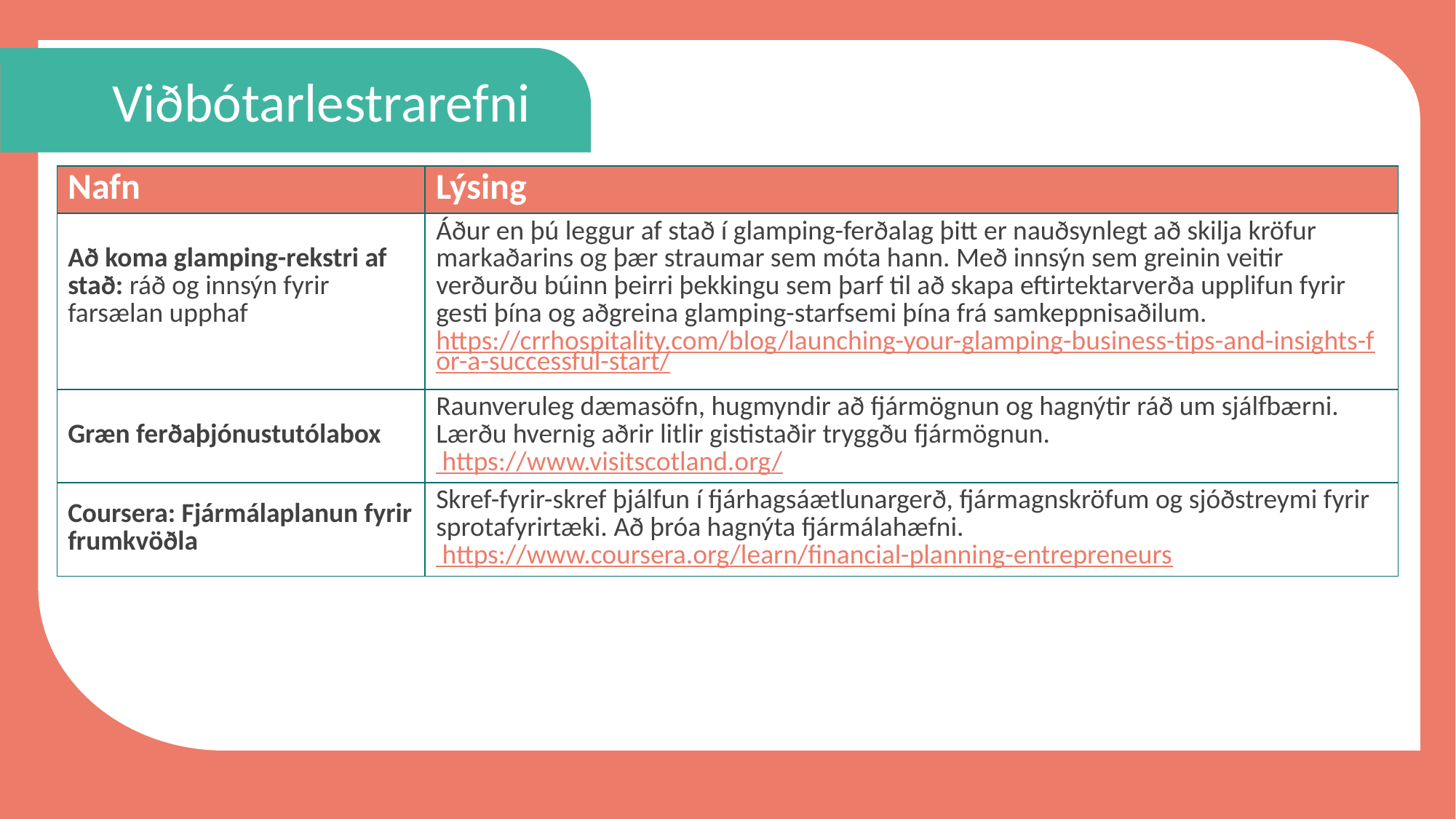

Viðbótarlestrarefni
| Nafn | Lýsing |
| --- | --- |
| Að koma glamping-rekstri af stað: ráð og innsýn fyrir farsælan upphaf | Áður en þú leggur af stað í glamping-ferðalag þitt er nauðsynlegt að skilja kröfur markaðarins og þær straumar sem móta hann. Með innsýn sem greinin veitir verðurðu búinn þeirri þekkingu sem þarf til að skapa eftirtektarverða upplifun fyrir gesti þína og aðgreina glamping-starfsemi þína frá samkeppnisaðilum. https://crrhospitality.com/blog/launching-your-glamping-business-tips-and-insights-for-a-successful-start/ |
| Græn ferðaþjónustutólabox | Raunveruleg dæmasöfn, hugmyndir að fjármögnun og hagnýtir ráð um sjálfbærni. Lærðu hvernig aðrir litlir gististaðir tryggðu fjármögnun. https://www.visitscotland.org/ |
| Coursera: Fjármálaplanun fyrir frumkvöðla | Skref-fyrir-skref þjálfun í fjárhagsáætlunargerð, fjármagnskröfum og sjóðstreymi fyrir sprotafyrirtæki. Að þróa hagnýta fjármálahæfni. https://www.coursera.org/learn/financial-planning-entrepreneurs |